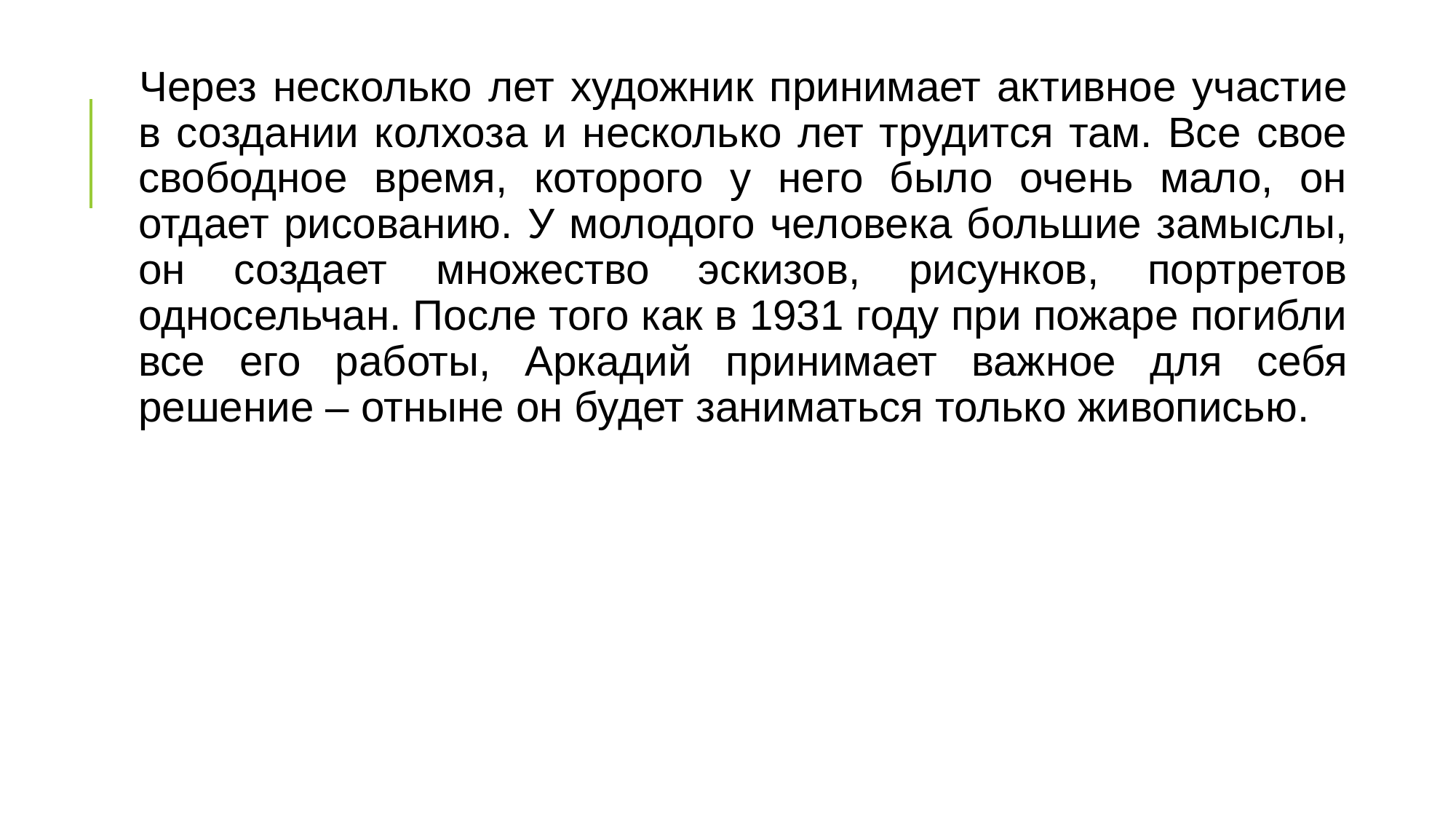

Через несколько лет художник принимает активное участие в создании колхоза и несколько лет трудится там. Все свое свободное время, которого у него было очень мало, он отдает рисованию. У молодого человека большие замыслы, он создает множество эскизов, рисунков, портретов односельчан. После того как в 1931 году при пожаре погибли все его работы, Аркадий принимает важное для себя решение – отныне он будет заниматься только живописью.